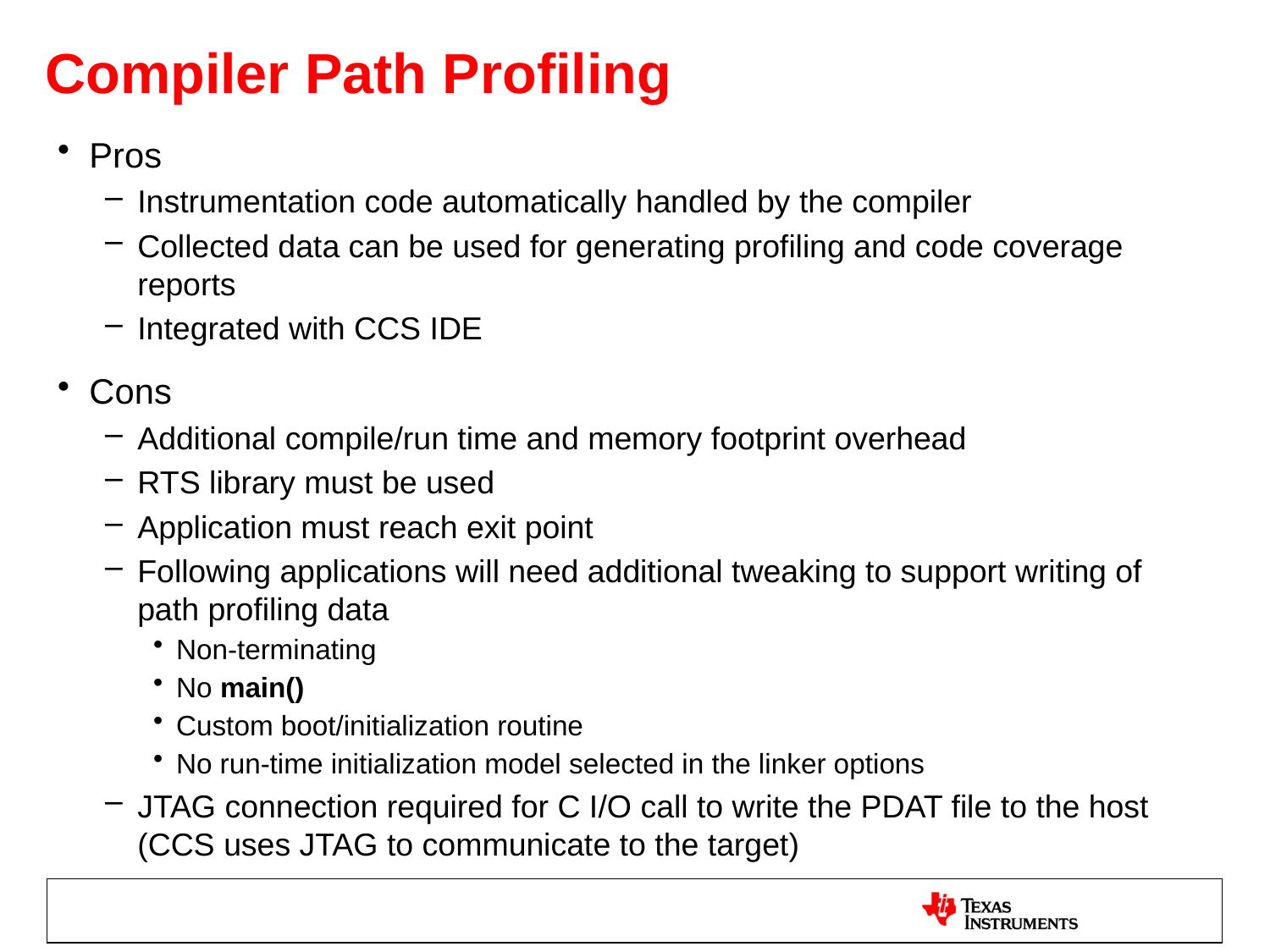

# Compiler Path Profiling
Pros
Instrumentation code automatically handled by the compiler
Collected data can be used for generating profiling and code coverage reports
Integrated with CCS IDE
Cons
Additional compile/run time and memory footprint overhead
RTS library must be used
Application must reach exit point
Following applications will need additional tweaking to support writing of path profiling data
Non-terminating
No main()
Custom boot/initialization routine
No run-time initialization model selected in the linker options
JTAG connection required for C I/O call to write the PDAT file to the host (CCS uses JTAG to communicate to the target)